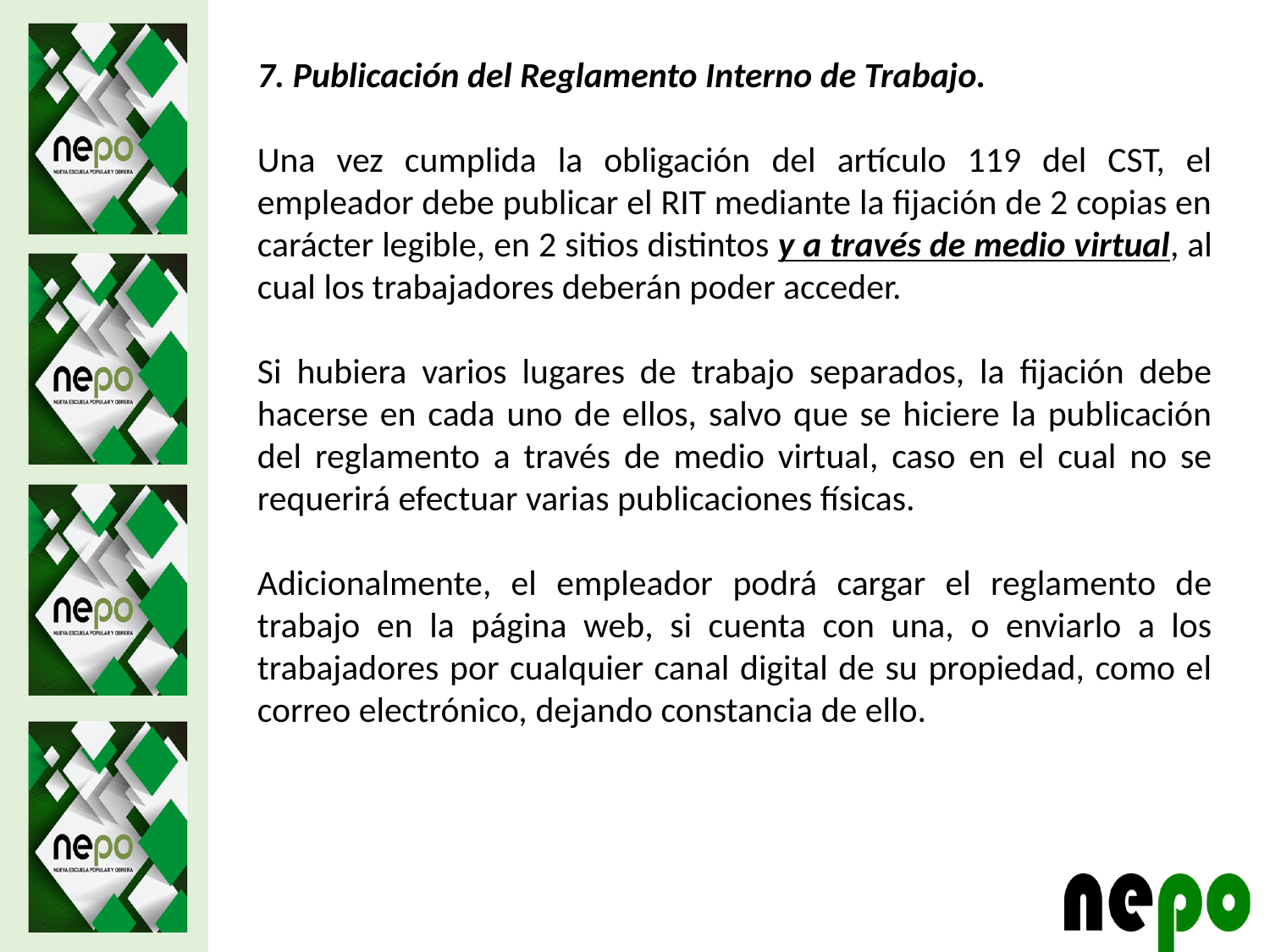

7. Publicación del Reglamento Interno de Trabajo.

Una vez cumplida la obligación del artículo 119 del CST, el empleador debe publicar el RIT mediante la fijación de 2 copias en carácter legible, en 2 sitios distintos y a través de medio virtual, al cual los trabajadores deberán poder acceder.

Si hubiera varios lugares de trabajo separados, la fijación debe hacerse en cada uno de ellos, salvo que se hiciere la publicación del reglamento a través de medio virtual, caso en el cual no se requerirá efectuar varias publicaciones físicas.

Adicionalmente, el empleador podrá cargar el reglamento de trabajo en la página web, si cuenta con una, o enviarlo a los trabajadores por cualquier canal digital de su propiedad, como el correo electrónico, dejando constancia de ello.